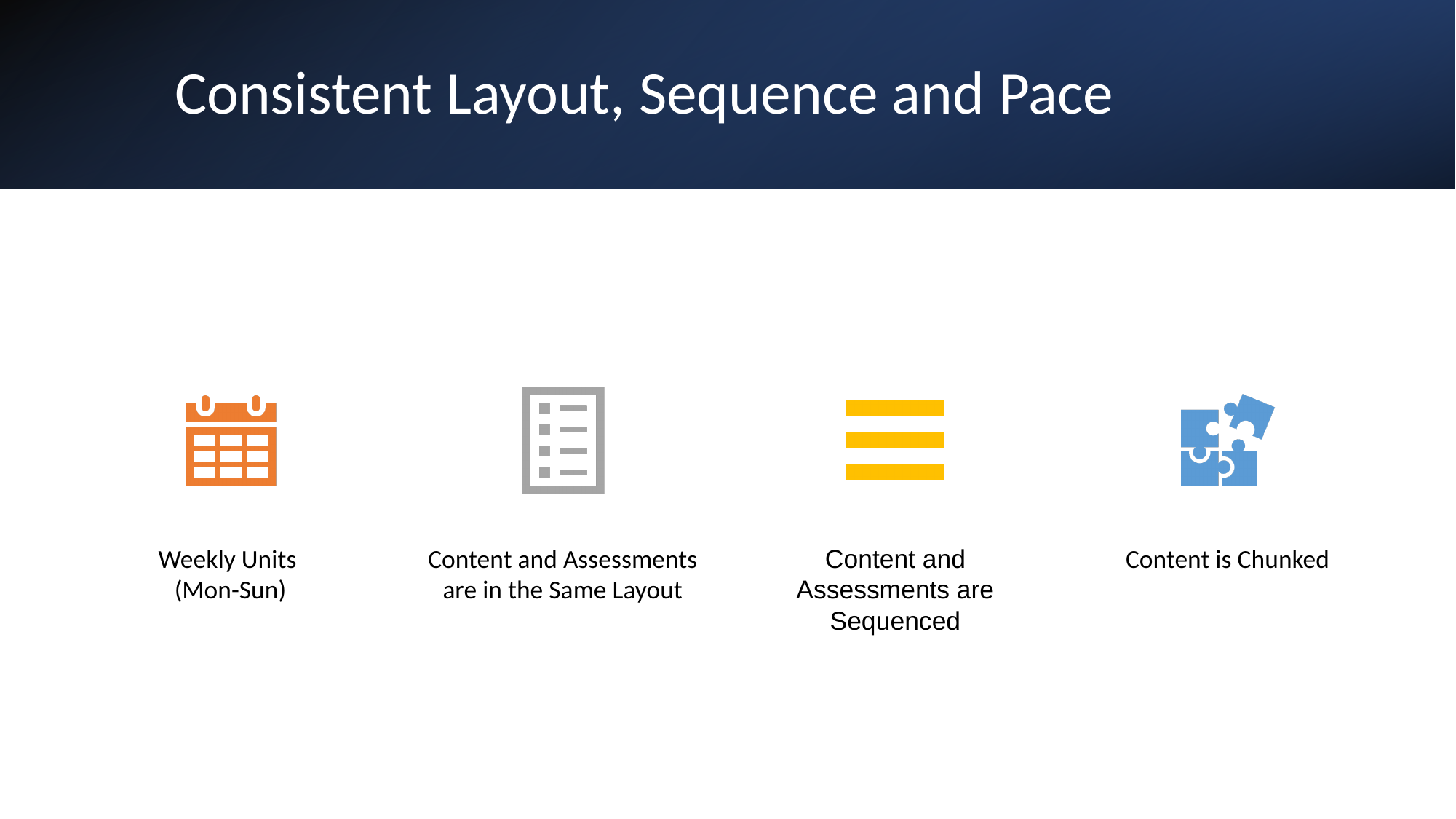

# Consistent Layout, Sequence and Pace
Weekly Units
(Mon-Sun)
Content and Assessments are in the Same Layout
Content and Assessments are Sequenced
Content is Chunked